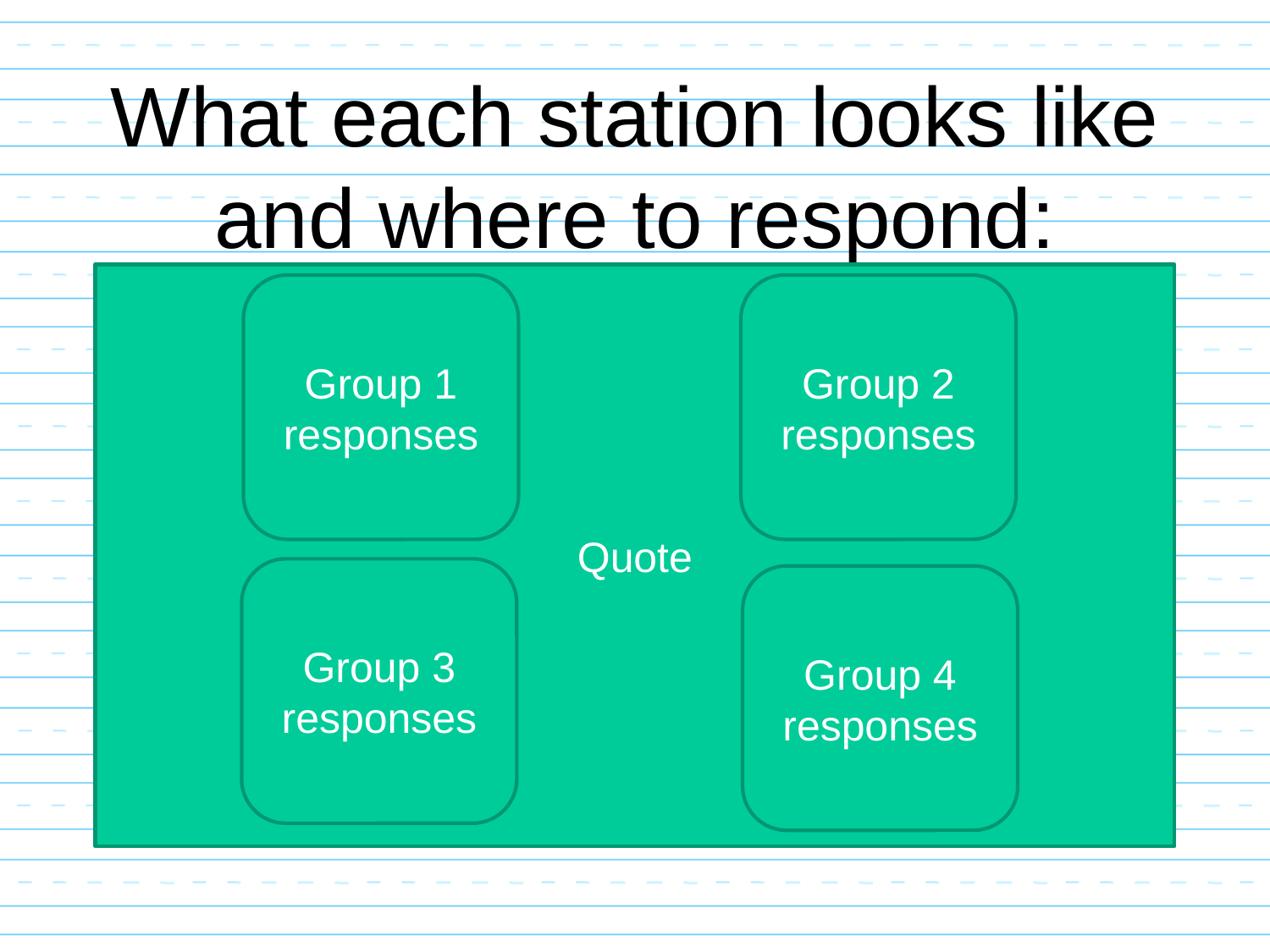

# What each station looks like and where to respond:
Quote

Group 1 responses
Group 2 responses
Group 3 responses
Group 4 responses